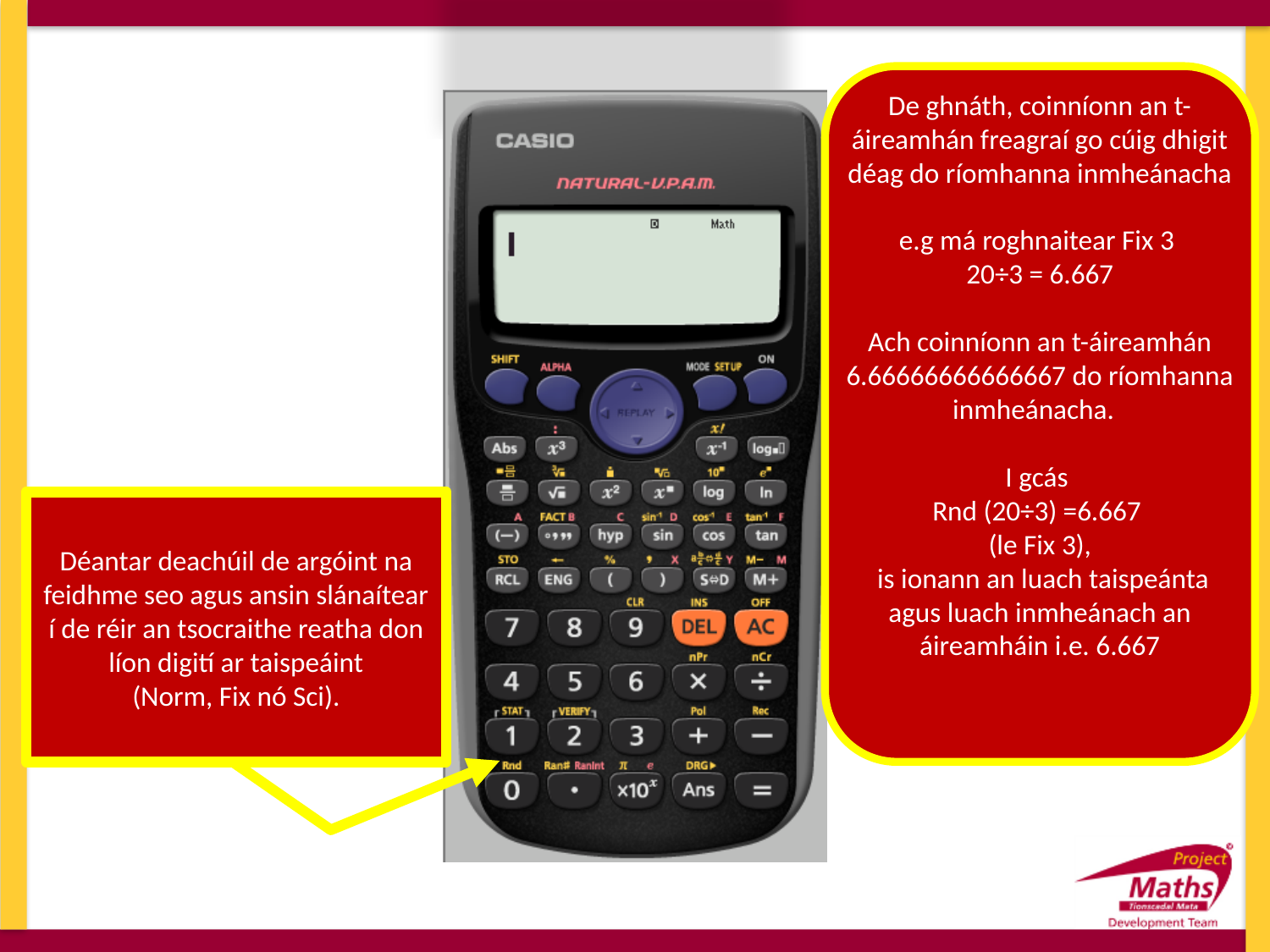

De ghnáth, coinníonn an t-áireamhán freagraí go cúig dhigit déag do ríomhanna inmheánacha

e.g má roghnaitear Fix 3
20÷3 = 6.667

Ach coinníonn an t-áireamhán 6.66666666666667 do ríomhanna inmheánacha.

I gcás
Rnd (20÷3) =6.667
(le Fix 3),
 is ionann an luach taispeánta agus luach inmheánach an áireamháin i.e. 6.667

Déantar deachúil de argóint na feidhme seo agus ansin slánaítear í de réir an tsocraithe reatha don líon digití ar taispeáint
(Norm, Fix nó Sci).